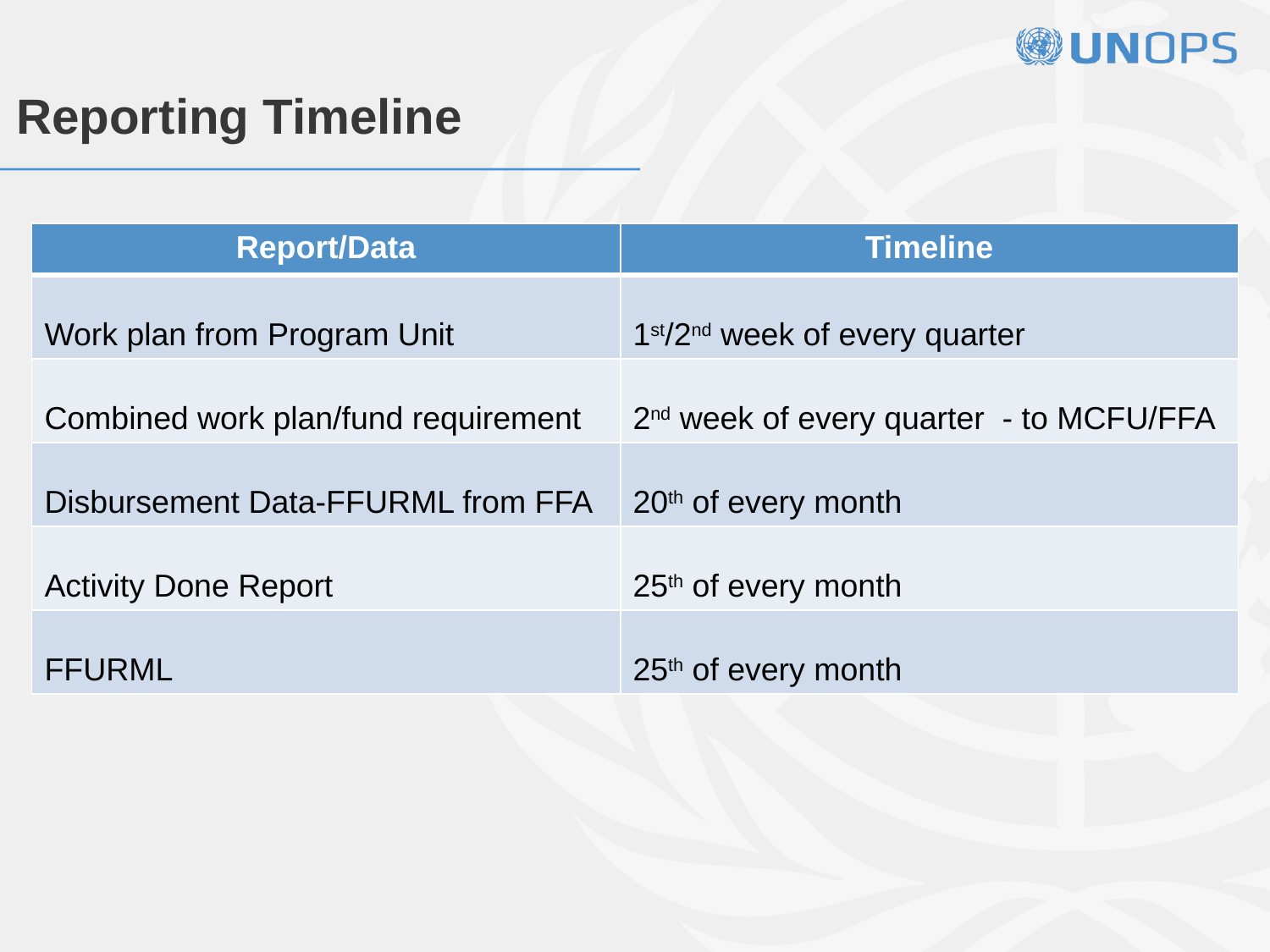

Reporting Timeline
| Report/Data | Timeline |
| --- | --- |
| Work plan from Program Unit | 1st/2nd week of every quarter |
| Combined work plan/fund requirement | 2nd week of every quarter - to MCFU/FFA |
| Disbursement Data-FFURML from FFA | 20th of every month |
| Activity Done Report | 25th of every month |
| FFURML | 25th of every month |